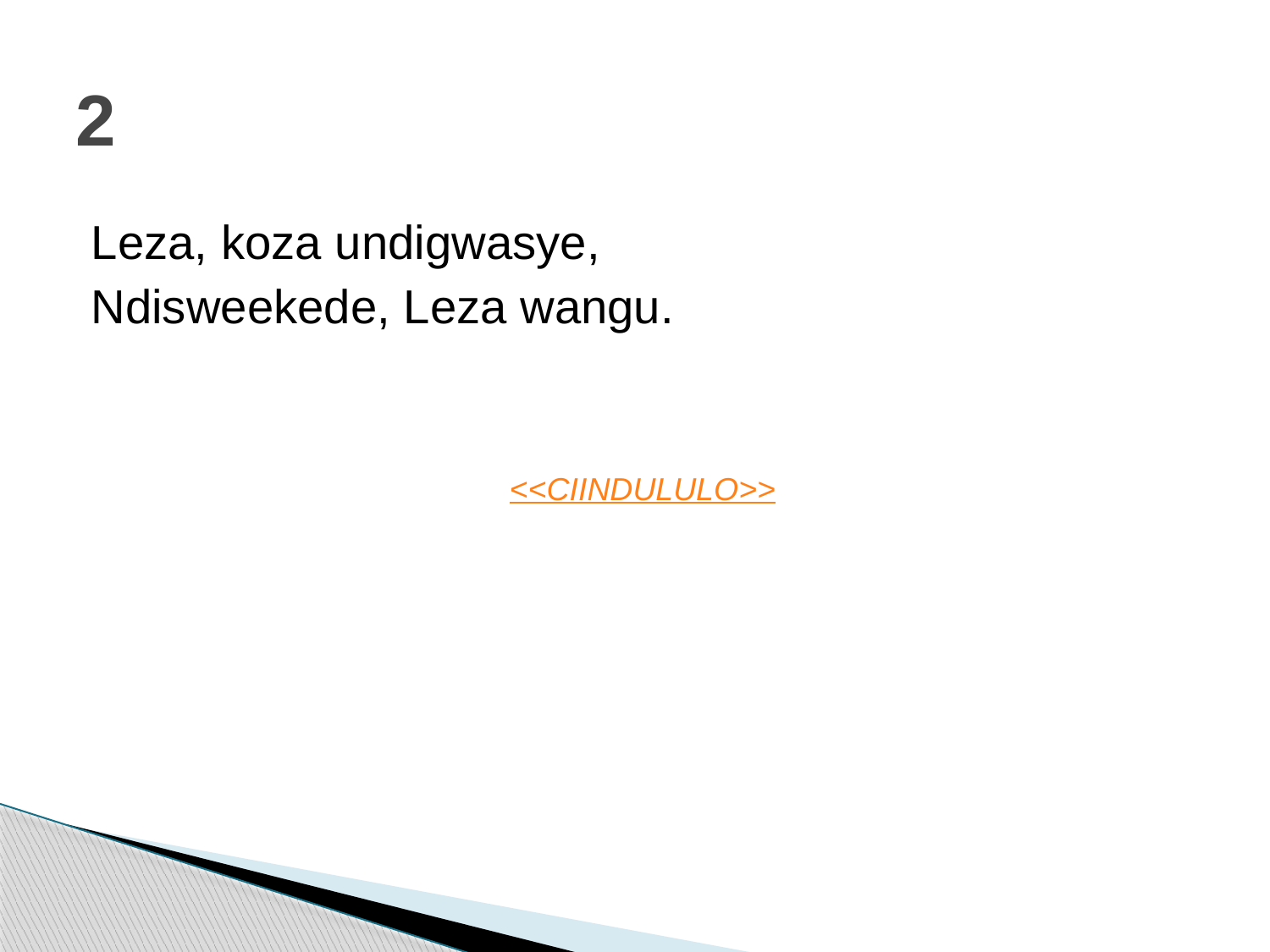

# 2
Leza, koza undigwasye,
Ndisweekede, Leza wangu.

<<CIINDULULO>>